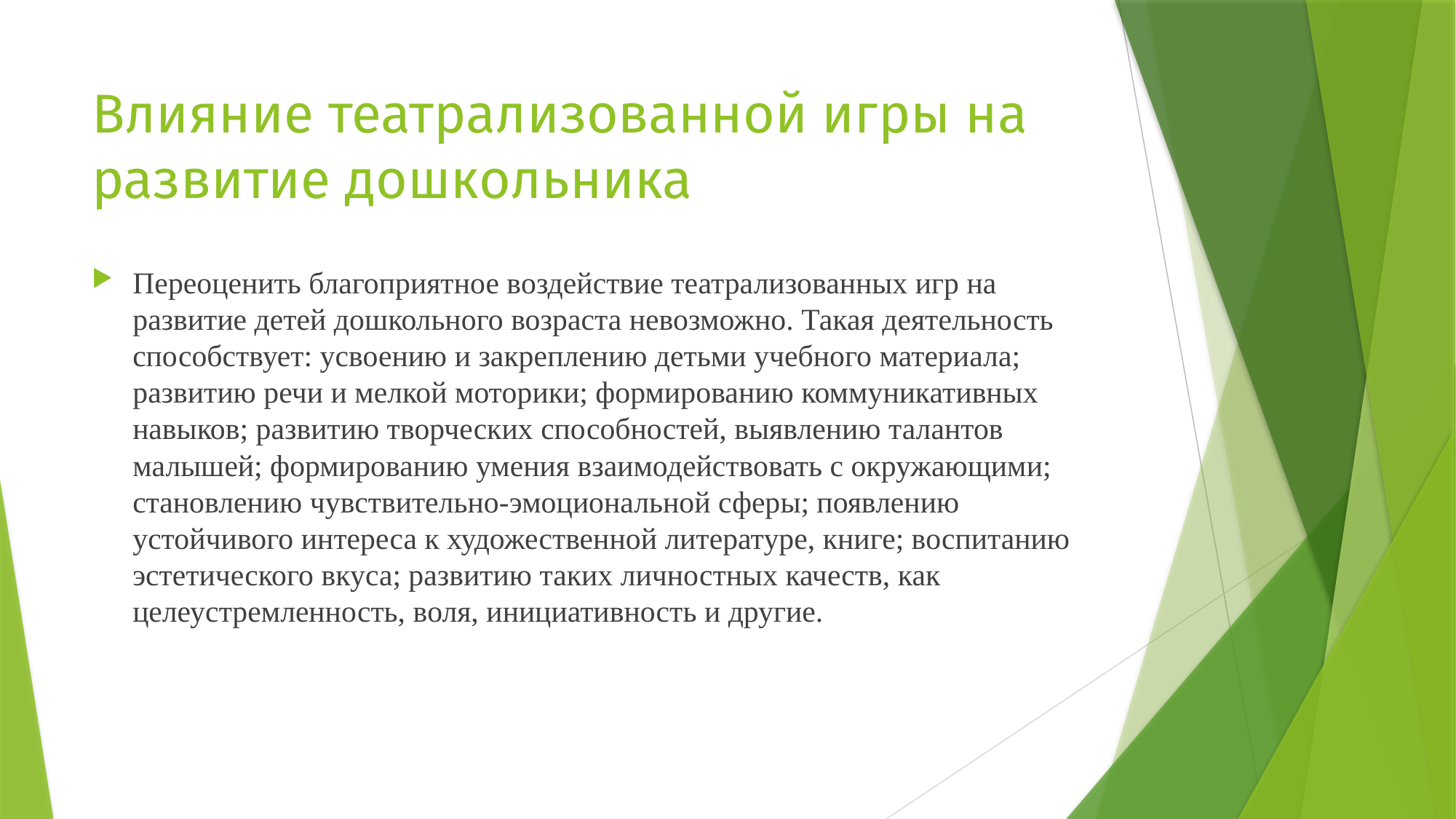

# Влияние театрализованной игры на развитие дошкольника
Переоценить благоприятное воздействие театрализованных игр на развитие детей дошкольного возраста невозможно. Такая деятельность способствует: усвоению и закреплению детьми учебного материала; развитию речи и мелкой моторики; формированию коммуникативных навыков; развитию творческих способностей, выявлению талантов малышей; формированию умения взаимодействовать с окружающими; становлению чувствительно-эмоциональной сферы; появлению устойчивого интереса к художественной литературе, книге; воспитанию эстетического вкуса; развитию таких личностных качеств, как целеустремленность, воля, инициативность и другие.